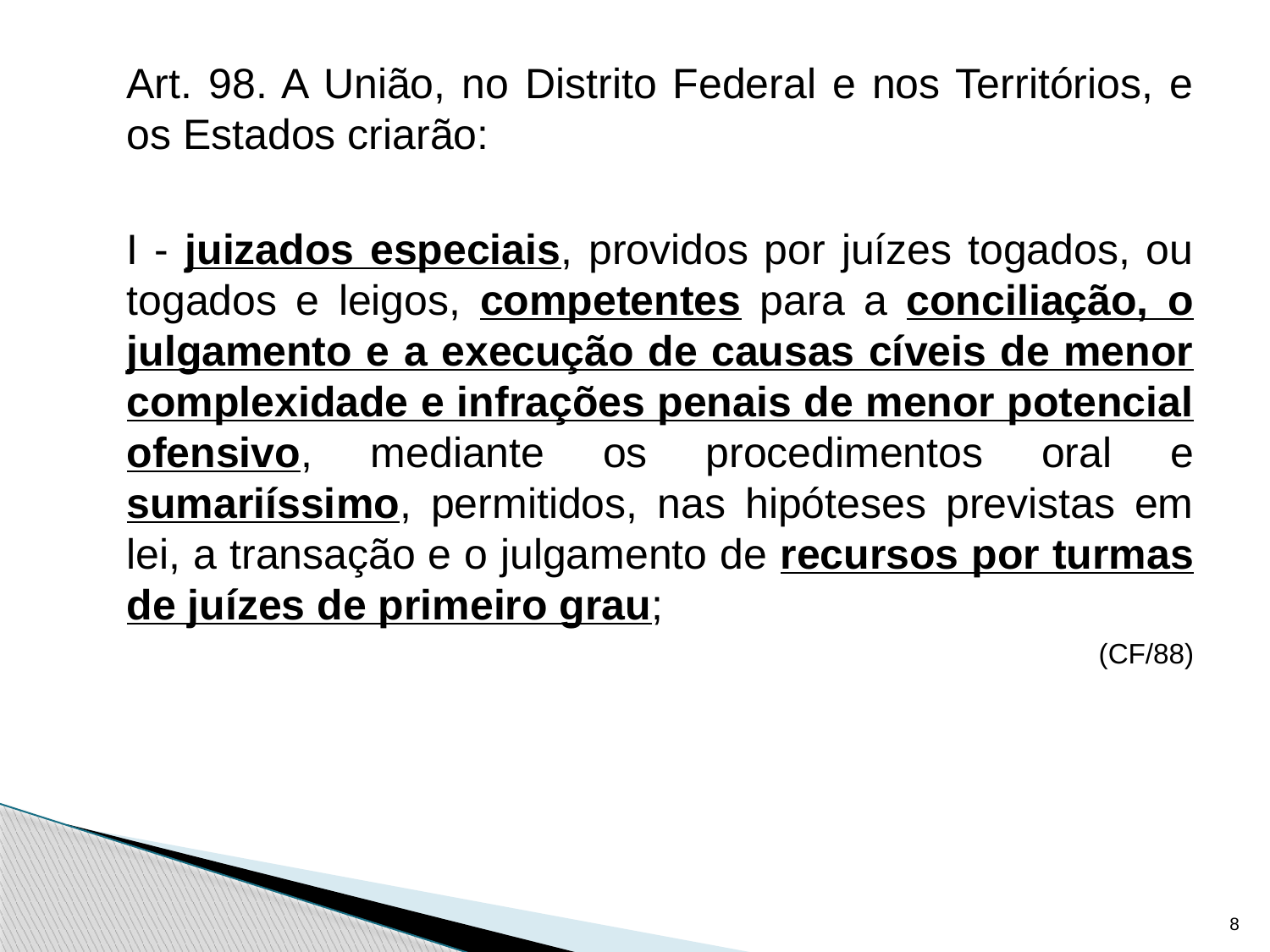

Art. 98. A União, no Distrito Federal e nos Territórios, e os Estados criarão:

	I - juizados especiais, providos por juízes togados, ou togados e leigos, competentes para a conciliação, o julgamento e a execução de causas cíveis de menor complexidade e infrações penais de menor potencial ofensivo, mediante os procedimentos oral e sumariíssimo, permitidos, nas hipóteses previstas em lei, a transação e o julgamento de recursos por turmas de juízes de primeiro grau;
(CF/88)
8